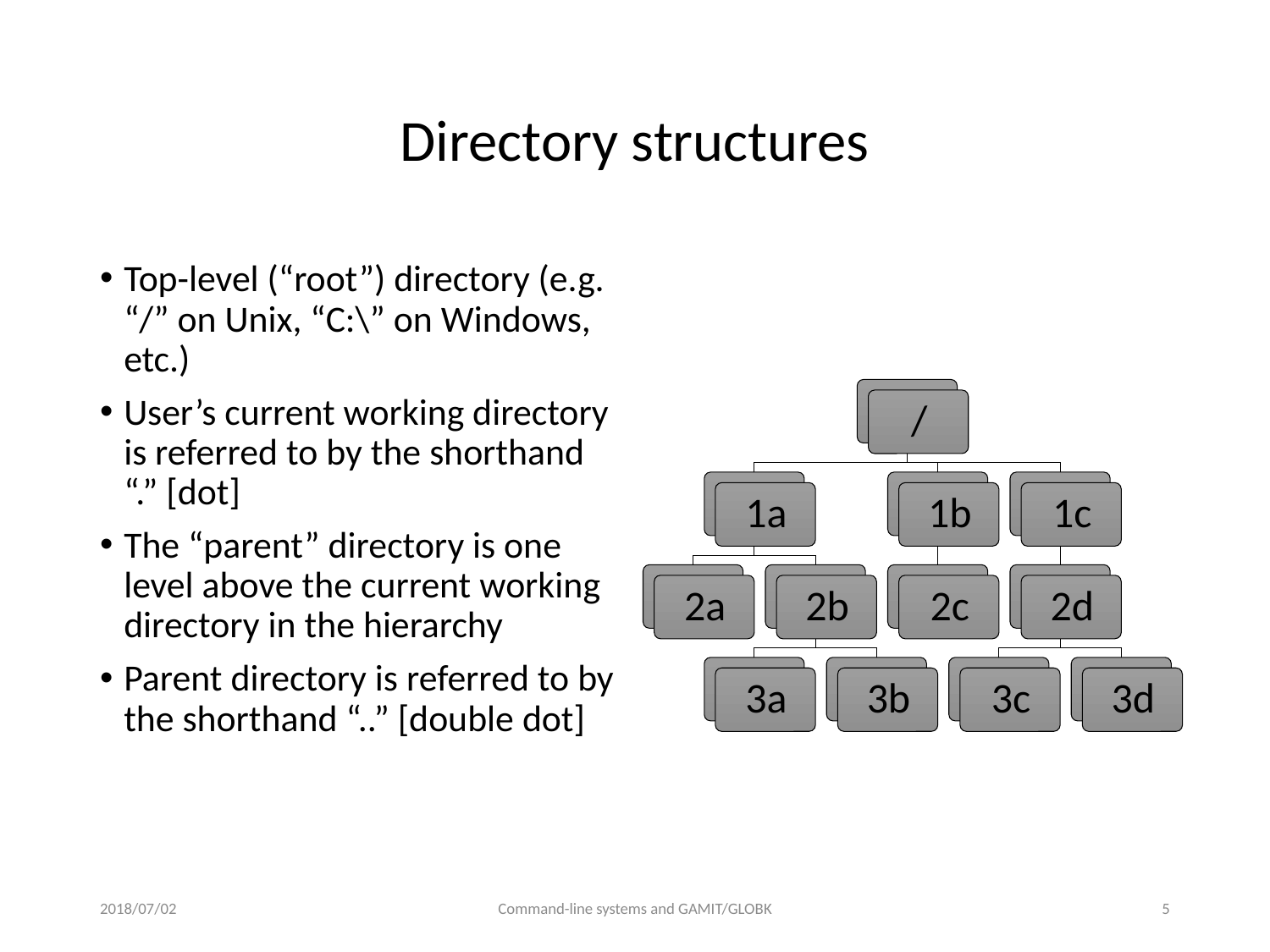

# Directory structures
Top-level (“root”) directory (e.g. “/” on Unix, “C:\” on Windows, etc.)
User’s current working directory is referred to by the shorthand “.” [dot]
The “parent” directory is one level above the current working directory in the hierarchy
Parent directory is referred to by the shorthand “..” [double dot]
/
1a
2a
2b
3a
3b
1b
2c
1c
2d
3c
3d
2018/07/02
Command-line systems and GAMIT/GLOBK
5